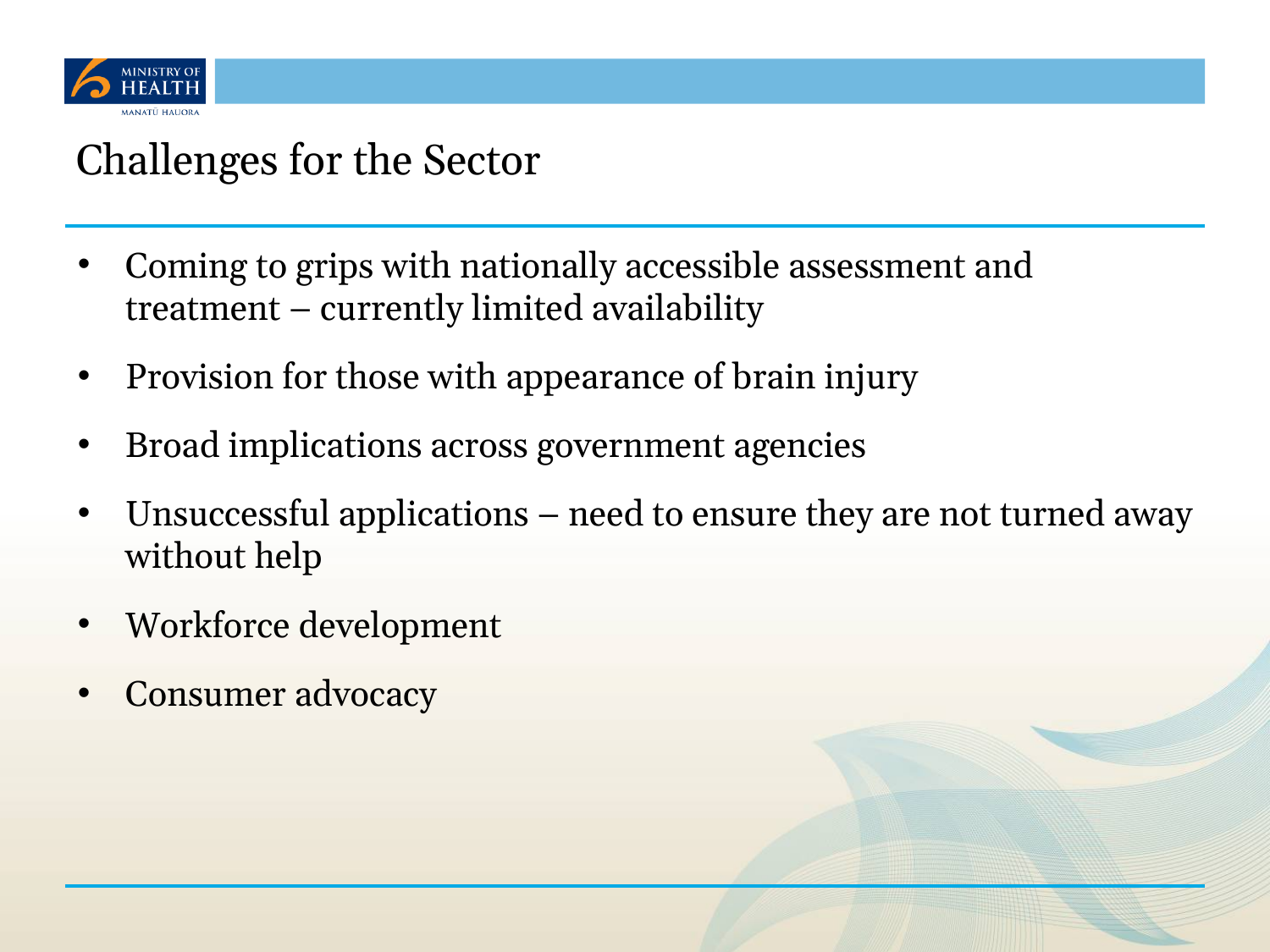

# Challenges for the Sector
Coming to grips with nationally accessible assessment and treatment – currently limited availability
Provision for those with appearance of brain injury
Broad implications across government agencies
Unsuccessful applications – need to ensure they are not turned away without help
Workforce development
Consumer advocacy